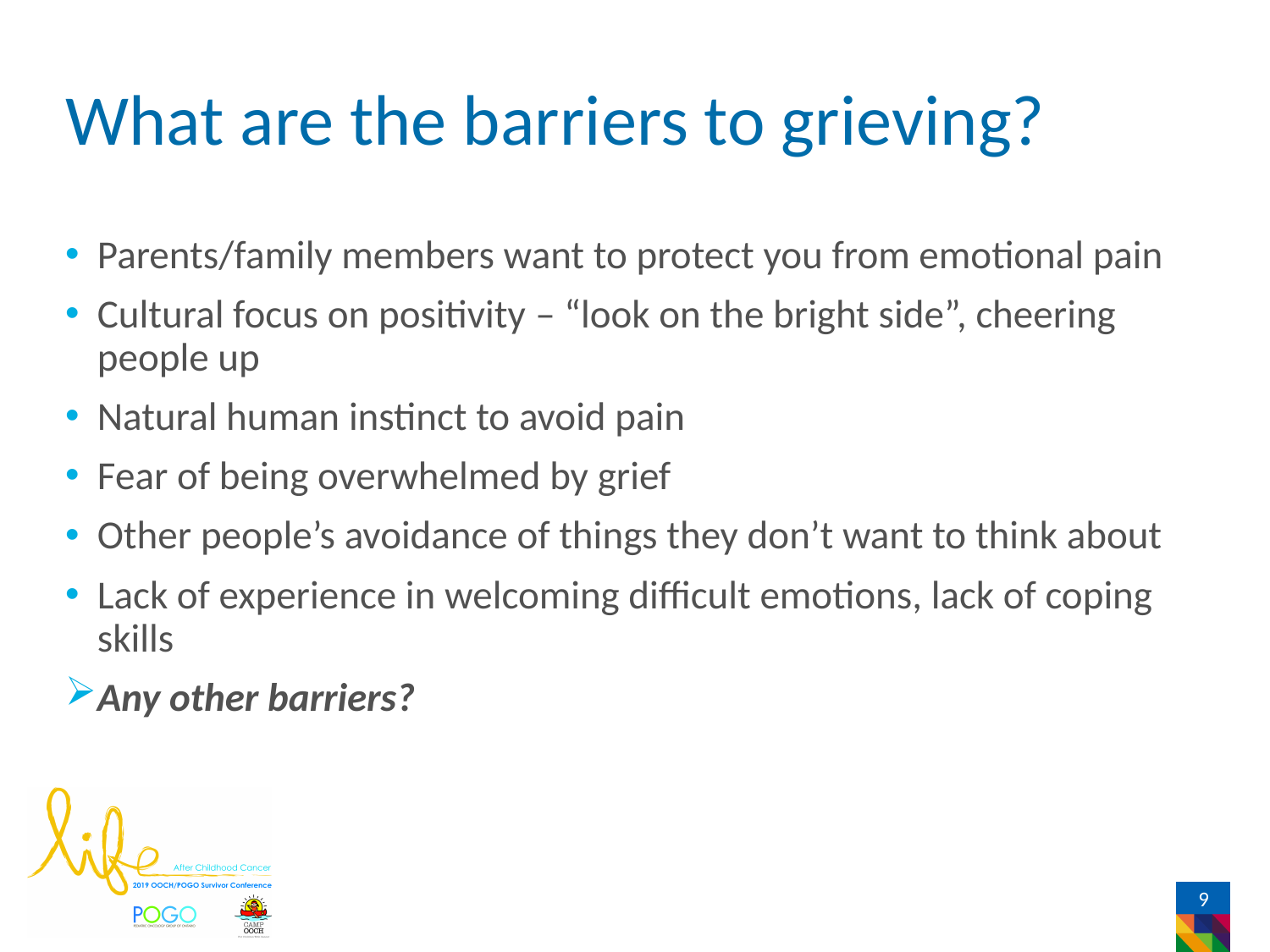

# What are the barriers to grieving?
Parents/family members want to protect you from emotional pain
Cultural focus on positivity – “look on the bright side”, cheering people up
Natural human instinct to avoid pain
Fear of being overwhelmed by grief
Other people’s avoidance of things they don’t want to think about
Lack of experience in welcoming difficult emotions, lack of coping skills
Any other barriers?